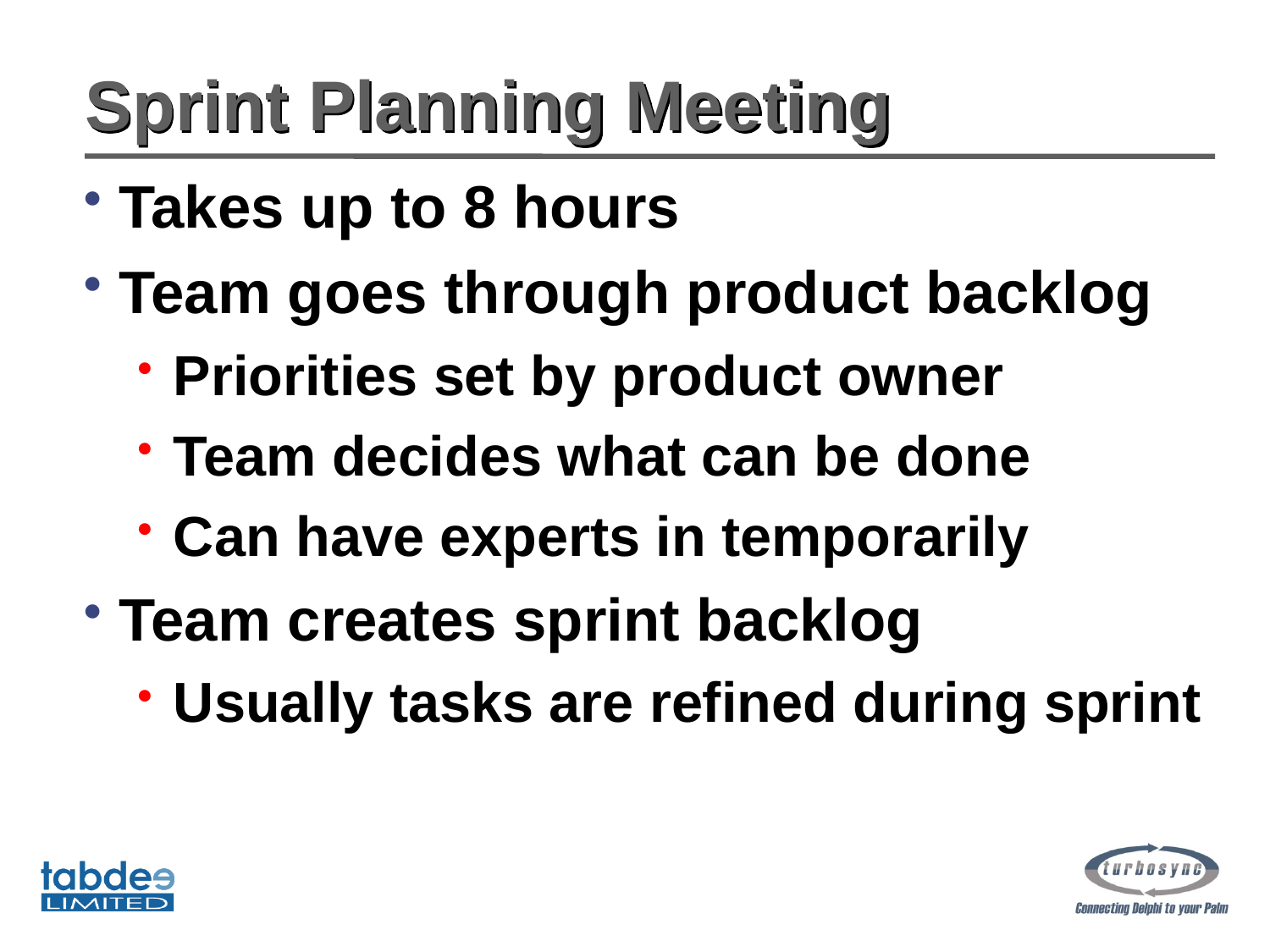

# Sprint Planning Meeting
Takes up to 8 hours
Team goes through product backlog
Priorities set by product owner
Team decides what can be done
Can have experts in temporarily
Team creates sprint backlog
Usually tasks are refined during sprint